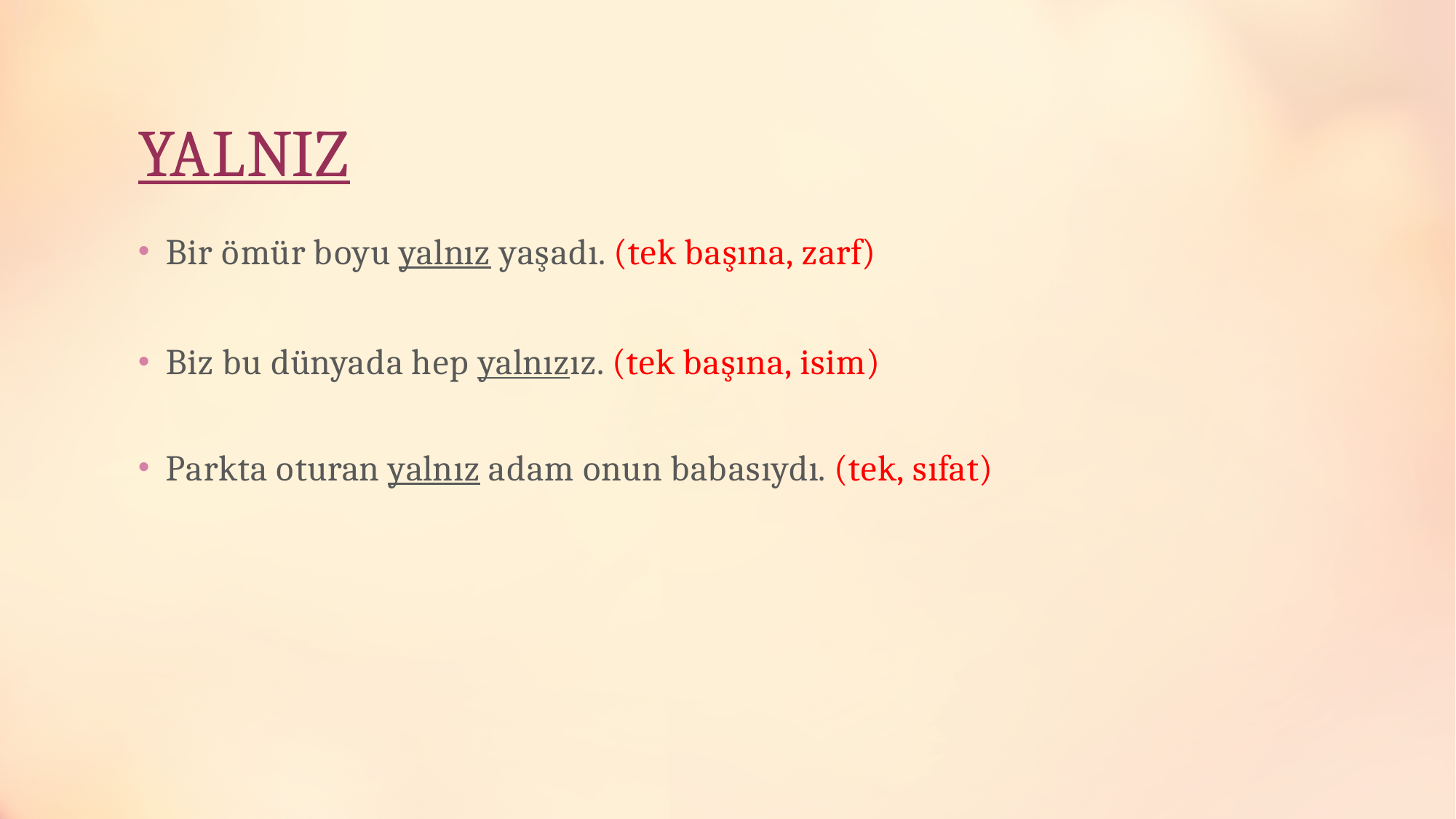

# YALNIZ
Bir ömür boyu yalnız yaşadı. (tek başına, zarf)
Biz bu dünyada hep yalnızız. (tek başına, isim)
Parkta oturan yalnız adam onun babasıydı. (tek, sıfat)